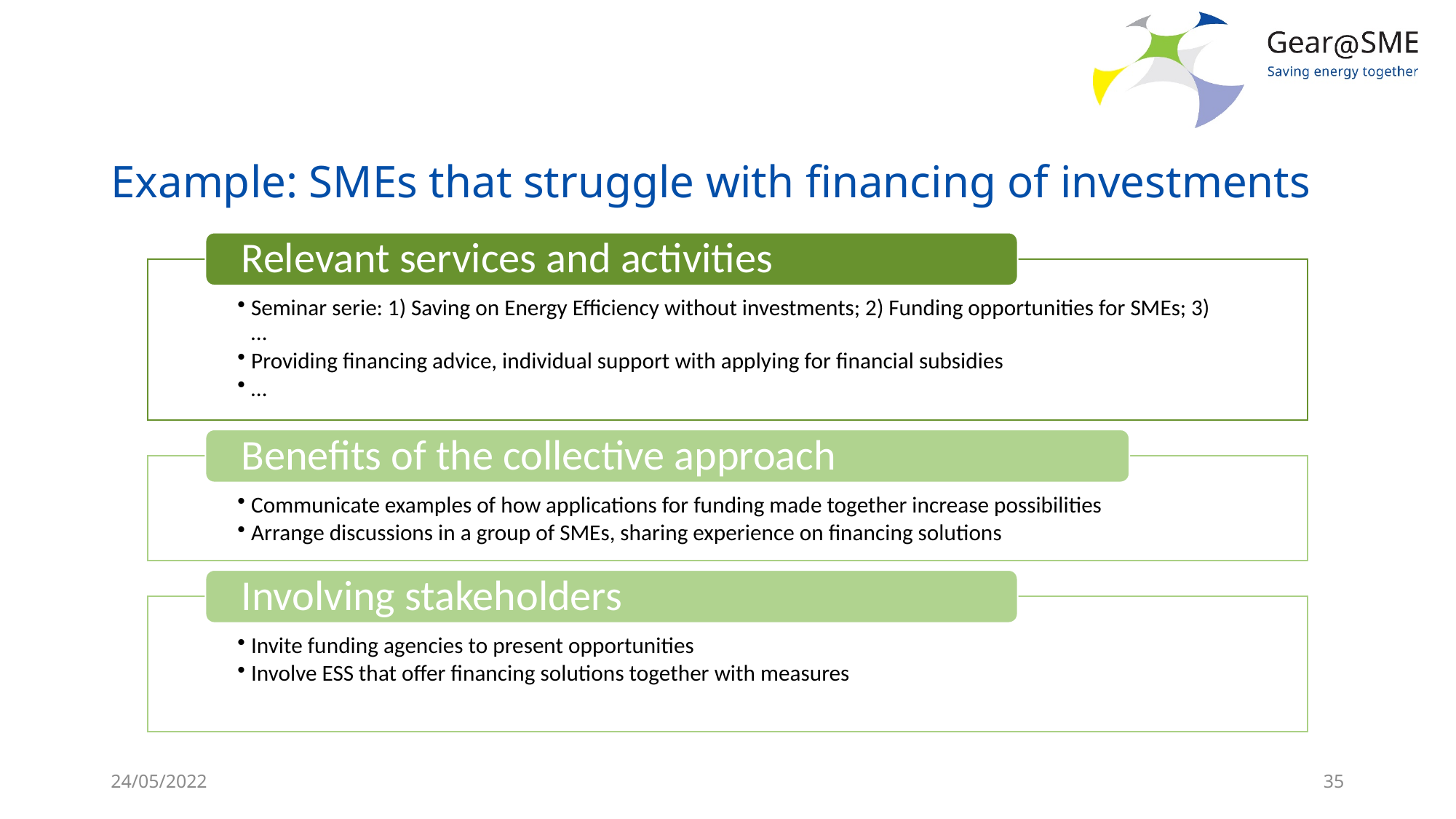

# Example: SMEs that struggle with financing of investments
Seminar serie: 1) Saving on Energy Efficiency without investments; 2) Funding opportunities for SMEs; 3) …
Providing financing advice, individual support with applying for financial subsidies
…
Relevant services and activities
Communicate examples of how applications for funding made together increase possibilities
Arrange discussions in a group of SMEs, sharing experience on financing solutions
Benefits of the collective approach
Invite funding agencies to present opportunities
Involve ESS that offer financing solutions together with measures

Involving stakeholders

24/05/2022
35